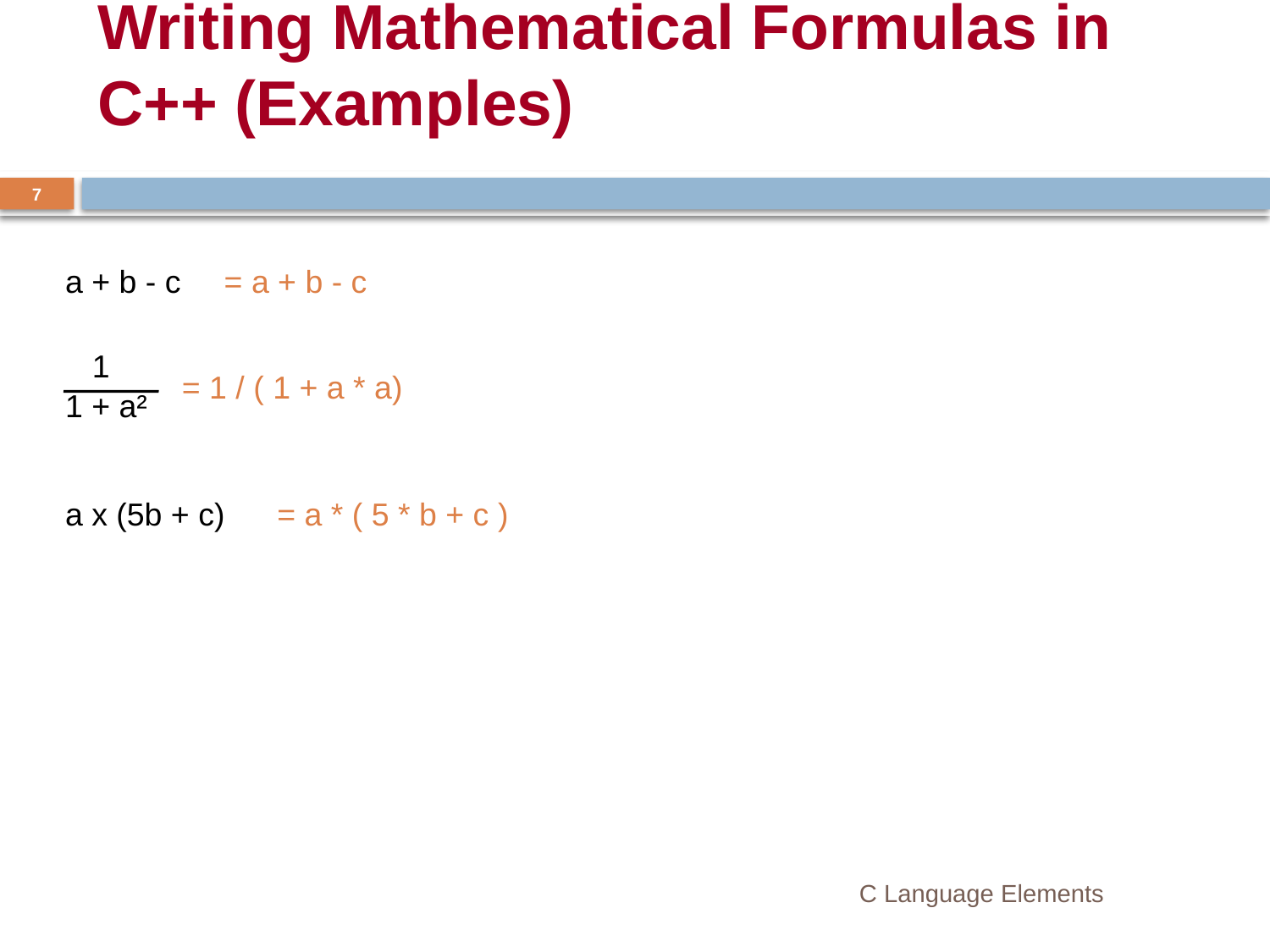

# Writing Mathematical Formulas in C++ (Examples)
7
a + b - c
= a + b - c
   1
1 + a²

= 1 / ( 1 + a * a)
a x (5b + c)
= a * ( 5 * b + c )
C Language Elements